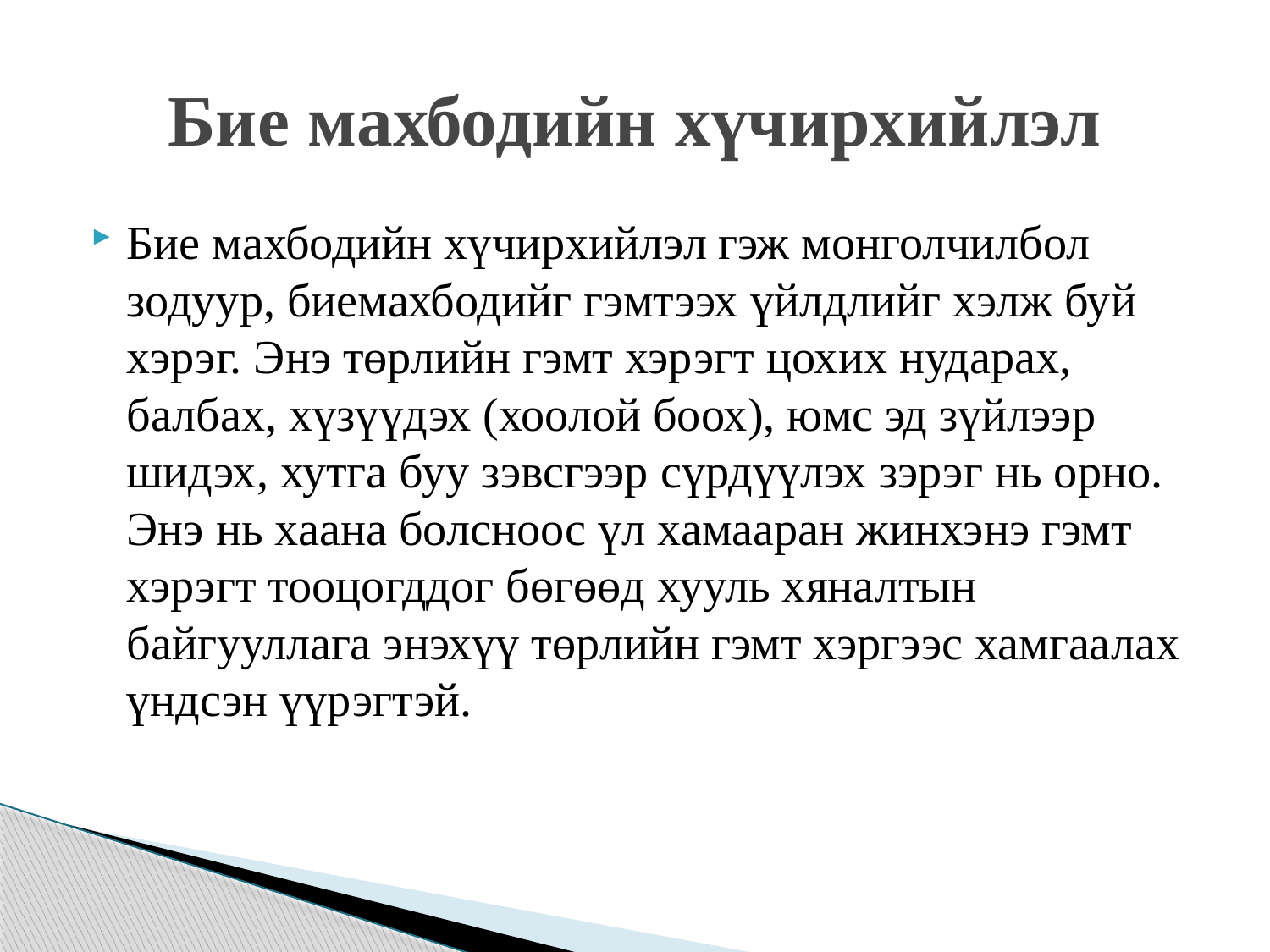

# Бие махбодийн хүчирхийлэл
Бие махбодийн хүчирхийлэл гэж монголчилбол зодуур, биемахбодийг гэмтээх үйлдлийг хэлж буй хэрэг. Энэ төрлийн гэмт хэрэгт цохих нударах, балбах, хүзүүдэх (хоолой боох), юмс эд зүйлээр шидэх, хутга буу зэвсгээр сүрдүүлэх зэрэг нь орно. Энэ нь хаана болсноос үл хамааран жинхэнэ гэмт хэрэгт тооцогддог бөгөөд хууль хяналтын байгууллага энэхүү төрлийн гэмт хэргээс хамгаалах үндсэн үүрэгтэй.